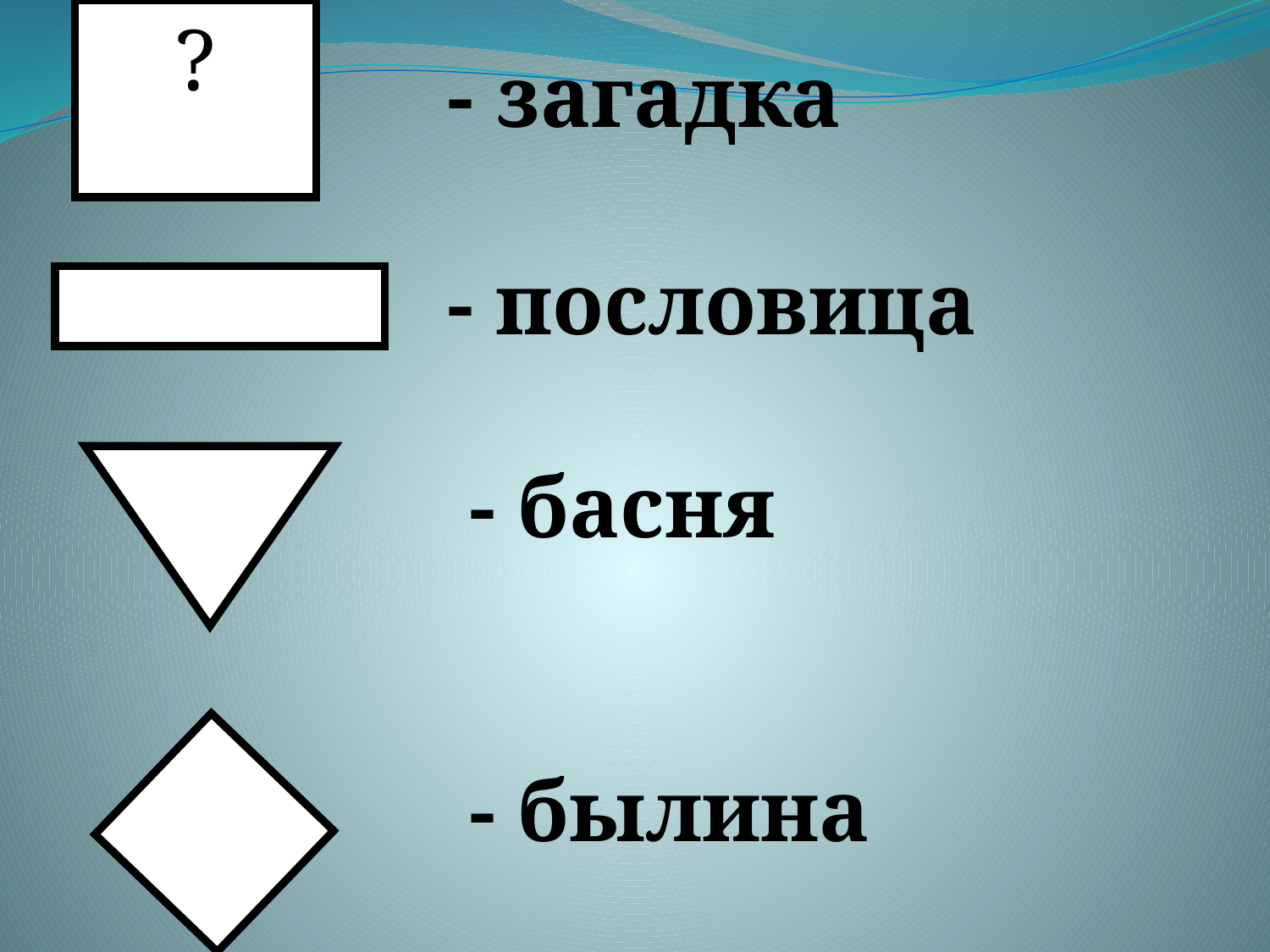

?
- загадка

- пословица
 - басня

 - былина